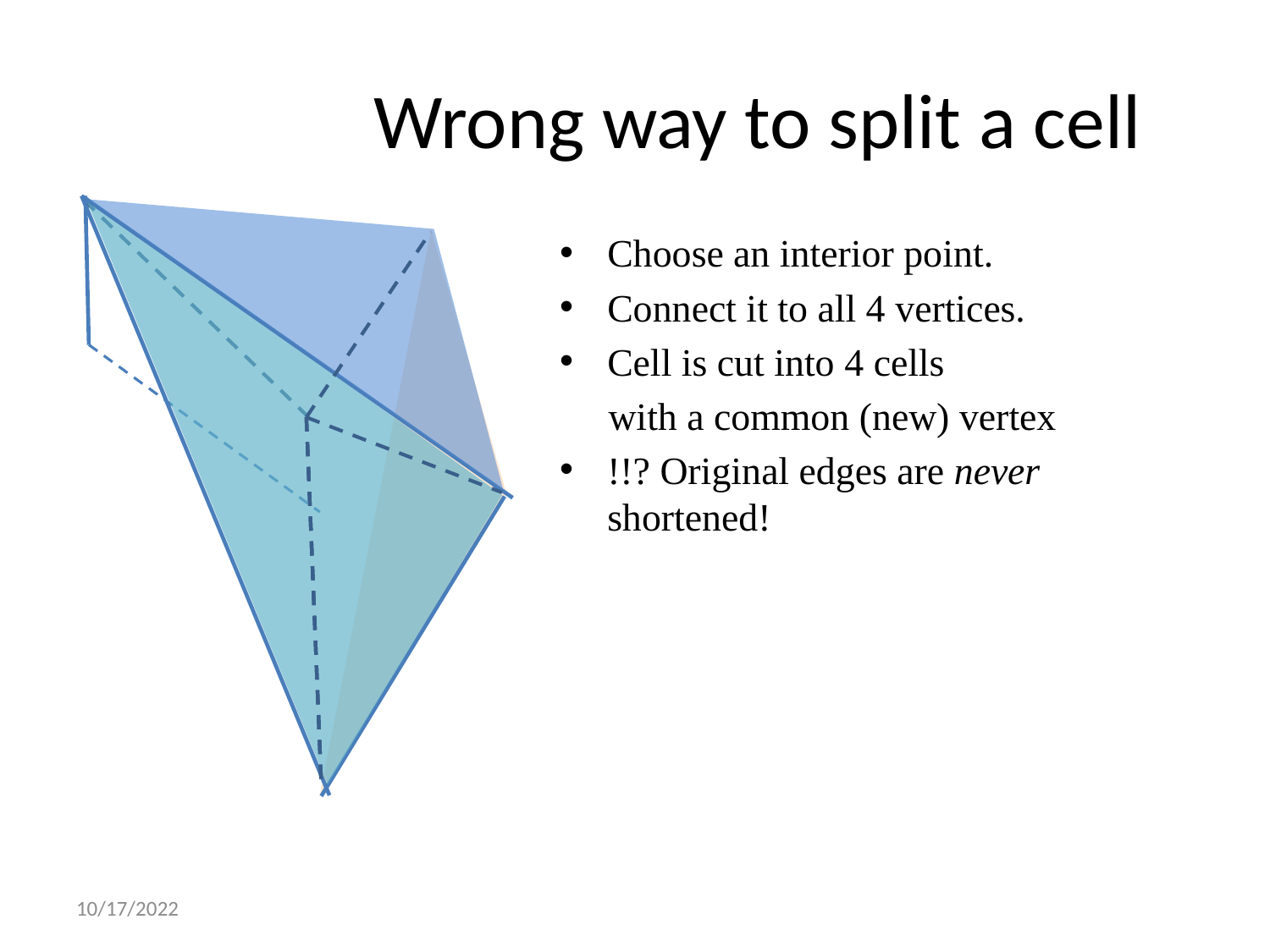

# Wrong way to split a cell

Choose an interior point.
Connect it to all 4 vertices.
Cell is cut into 4 cells
     with a common (new) vertex
!!? Original edges are never shortened!

10/17/2022